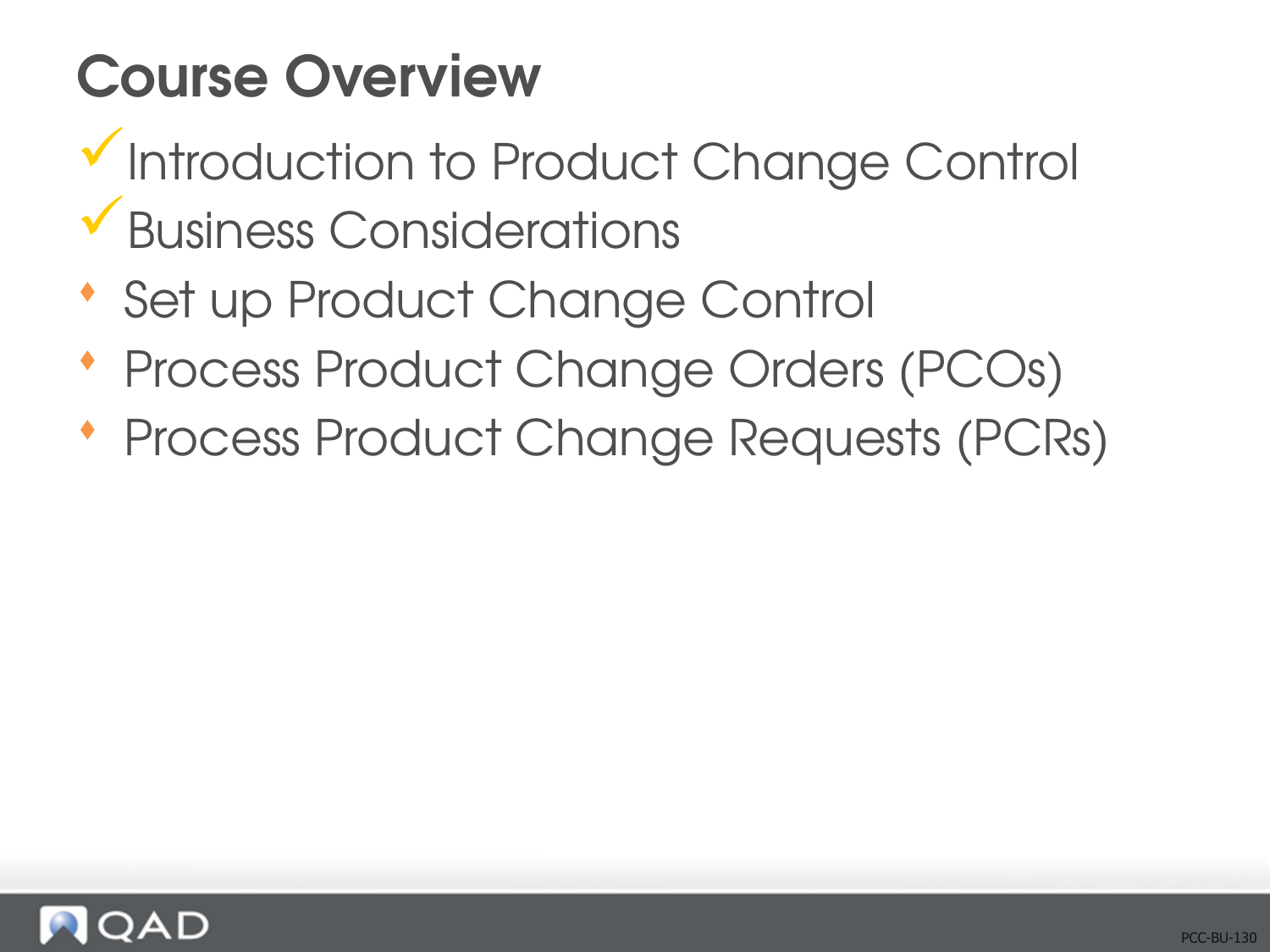

# Course Overview
Introduction to Product Change Control
Business Considerations
Set up Product Change Control
Process Product Change Orders (PCOs)
Process Product Change Requests (PCRs)

PCC-BU-130